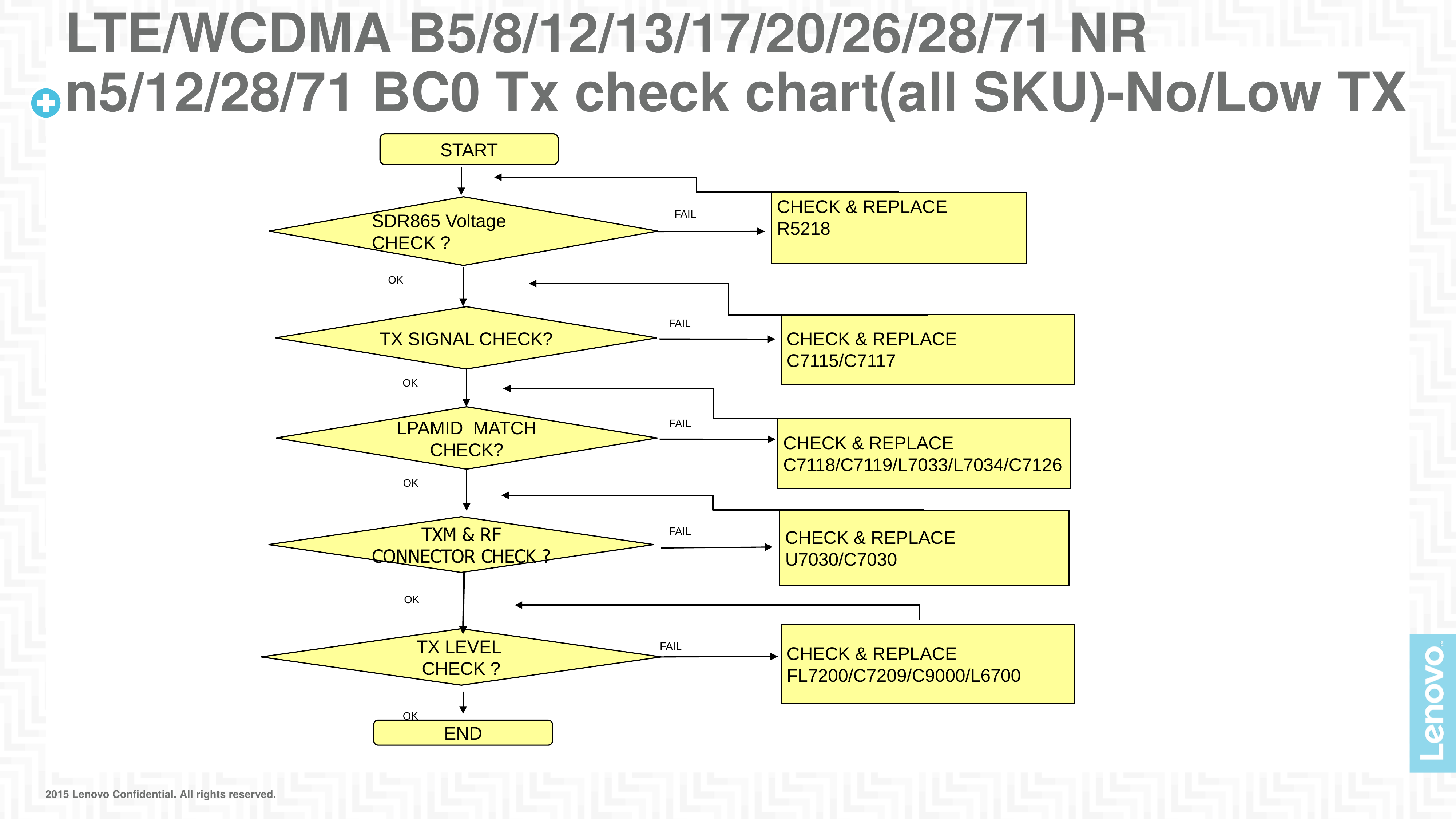

# LTE/WCDMA B5/8/12/13/17/20/26/28/71 NR n5/12/28/71 BC0 Tx check chart(all SKU)-No/Low TX
START
CHECK & REPLACE
R5218

SDR865 Voltage CHECK ?

FAIL
OK
TX SIGNAL CHECK?
FAIL
CHECK & REPLACE
C7115/C7117
OK
LPAMID  MATCH
CHECK?
FAIL
CHECK & REPLACE
C7118/C7119/L7033/L7034/C7126
OK
CHECK & REPLACE
U7030/C7030
TXM & RF CONNECTOR CHECK ?
FAIL
OK
TX LEVEL
CHECK ?
FAIL
OK
END
CHECK & REPLACE
FL7200/C7209/C9000/L6700